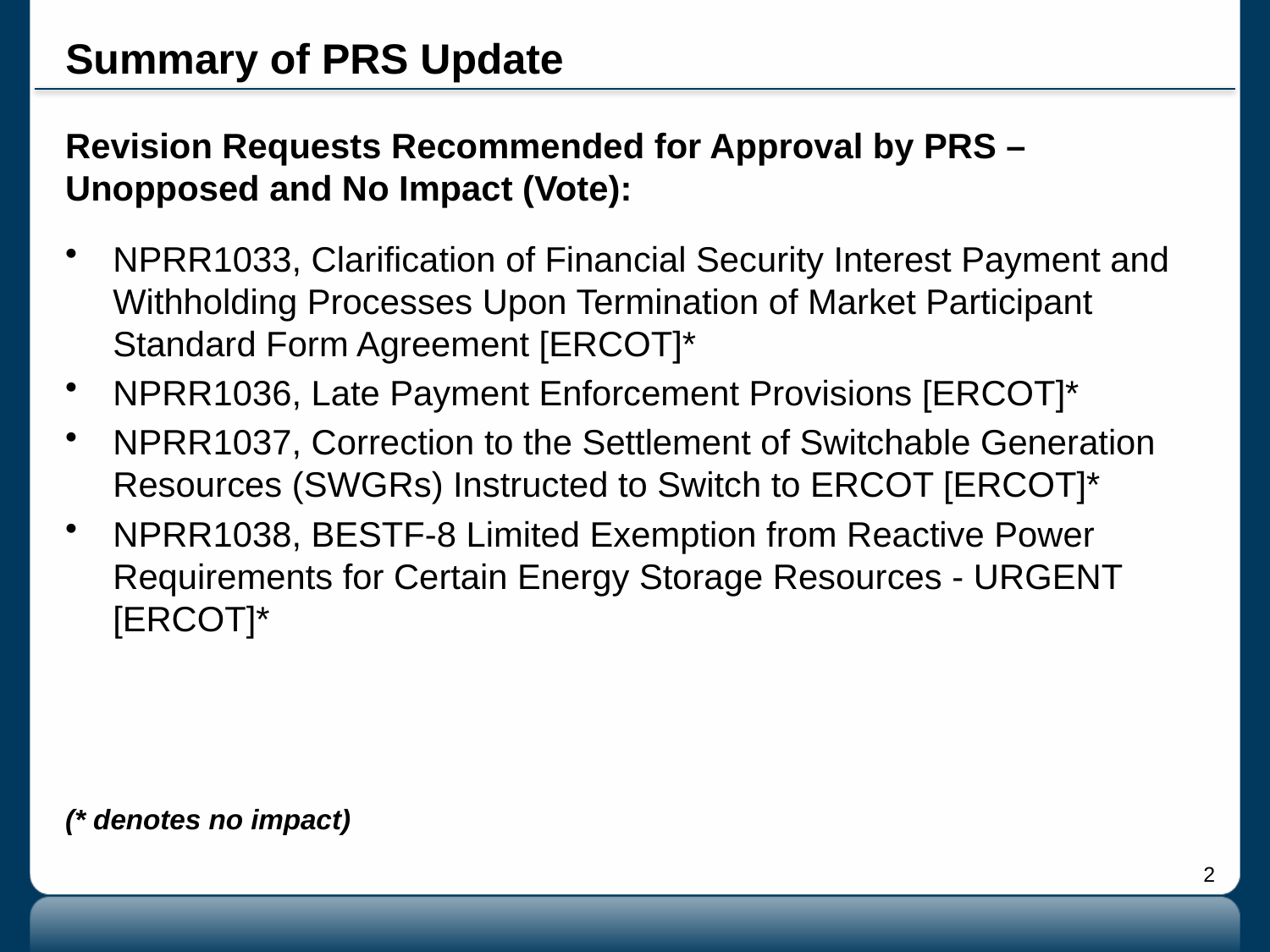

# Summary of PRS Update
Revision Requests Recommended for Approval by PRS – Unopposed and No Impact (Vote):
NPRR1033, Clarification of Financial Security Interest Payment and Withholding Processes Upon Termination of Market Participant Standard Form Agreement [ERCOT]*
NPRR1036, Late Payment Enforcement Provisions [ERCOT]*
NPRR1037, Correction to the Settlement of Switchable Generation Resources (SWGRs) Instructed to Switch to ERCOT [ERCOT]*
NPRR1038, BESTF-8 Limited Exemption from Reactive Power Requirements for Certain Energy Storage Resources - URGENT [ERCOT]*

(* denotes no impact)